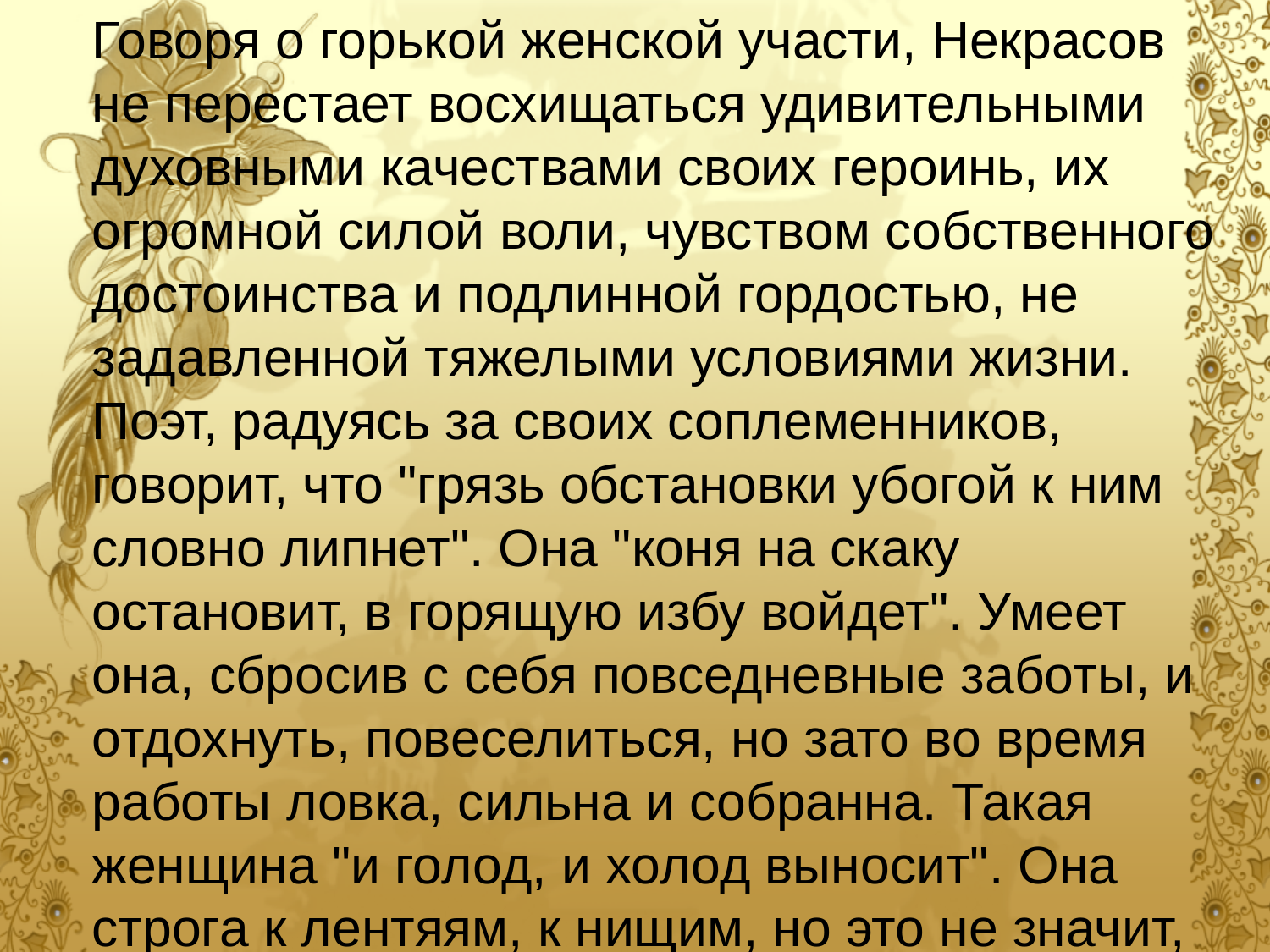

Говоря о горькой женской участи, Некрасов не перестает восхищаться удивительными духовными качествами своих героинь, их огромной силой воли, чувством собственного достоинства и подлинной гордостью, не задавленной тяжелыми условиями жизни. Поэт, радуясь за своих соплеменников, говорит, что "грязь обстановки убогой к ним словно липнет". Она "коня на скаку остановит, в горящую избу войдет". Умеет она, сбросив с себя повседневные заботы, и отдохнуть, повеселиться, но зато во время работы ловка, сильна и собранна. Такая женщина "и голод, и холод выносит". Она строга к лентяям, к нищим, но это не значит, что ей не свойственны любовь, сострадание к людям.